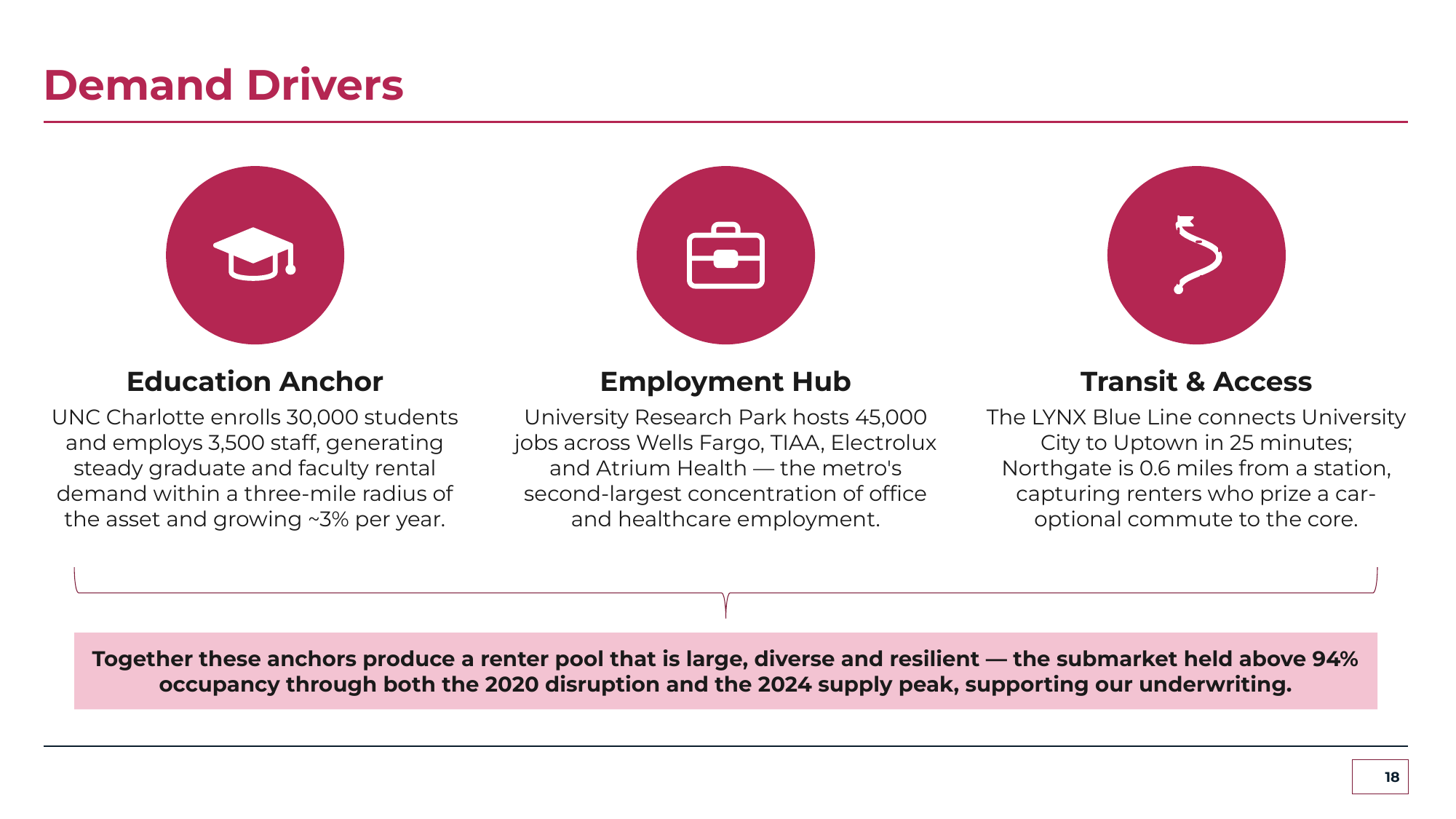

# Demand Drivers

Education Anchor
Employment Hub
Transit & Access
UNC Charlotte enrolls 30,000 students and employs 3,500 staff, generating steady graduate and faculty rental demand within a three-mile radius of the asset and growing ~3% per year.
University Research Park hosts 45,000 jobs across Wells Fargo, TIAA, Electrolux and Atrium Health — the metro's second-largest concentration of office and healthcare employment.
The LYNX Blue Line connects University City to Uptown in 25 minutes; Northgate is 0.6 miles from a station, capturing renters who prize a car-optional commute to the core.
Together these anchors produce a renter pool that is large, diverse and resilient — the submarket held above 94% occupancy through both the 2020 disruption and the 2024 supply peak, supporting our underwriting.
18